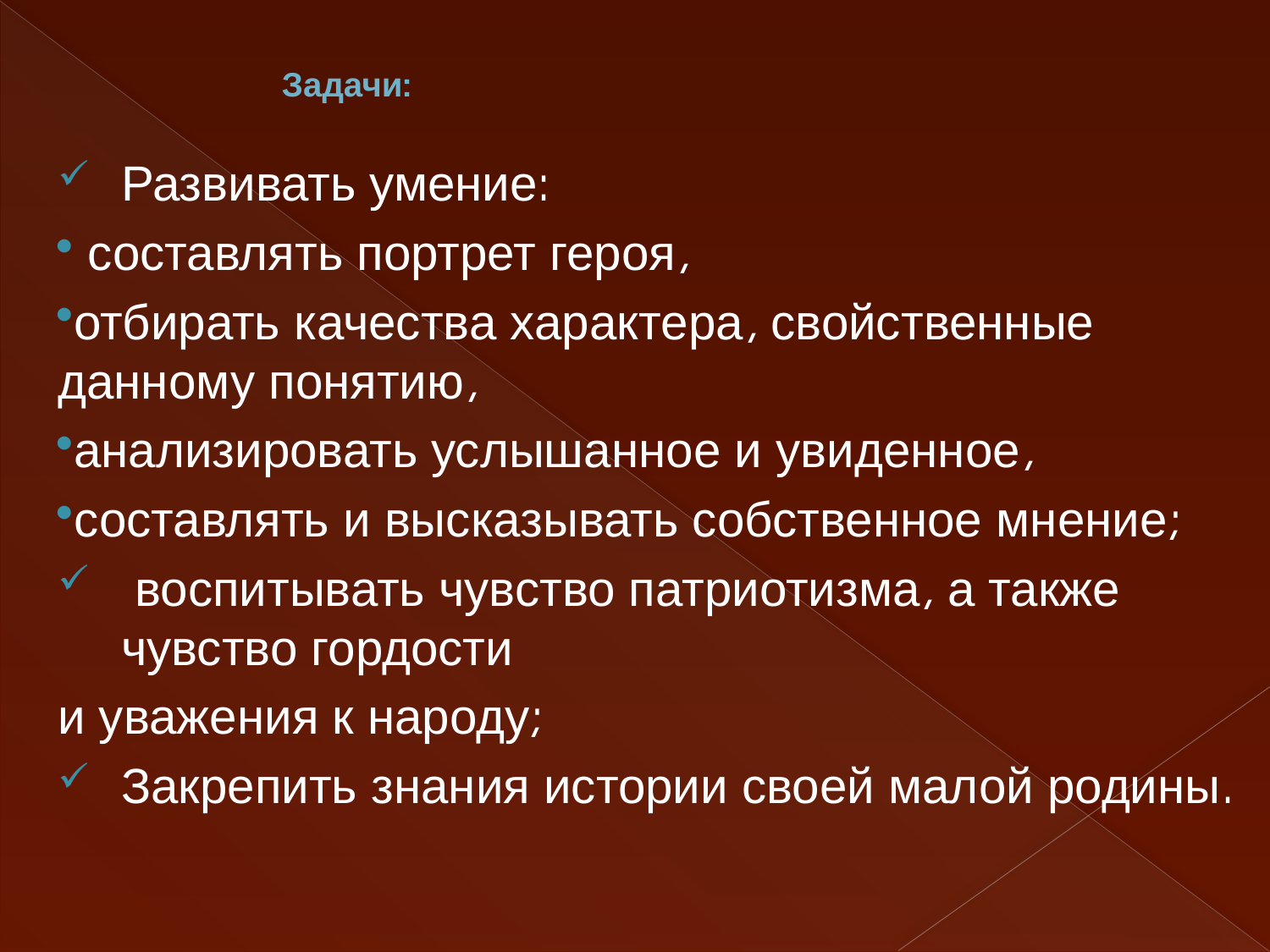

# Задачи:

Развивать умение:
 составлять портрет героя,
отбирать качества характера, свойственные данному понятию,
анализировать услышанное и увиденное,
составлять и высказывать собственное мнение;
 воспитывать чувство патриотизма, а также чувство гордости
и уважения к народу;
Закрепить знания истории своей малой родины.